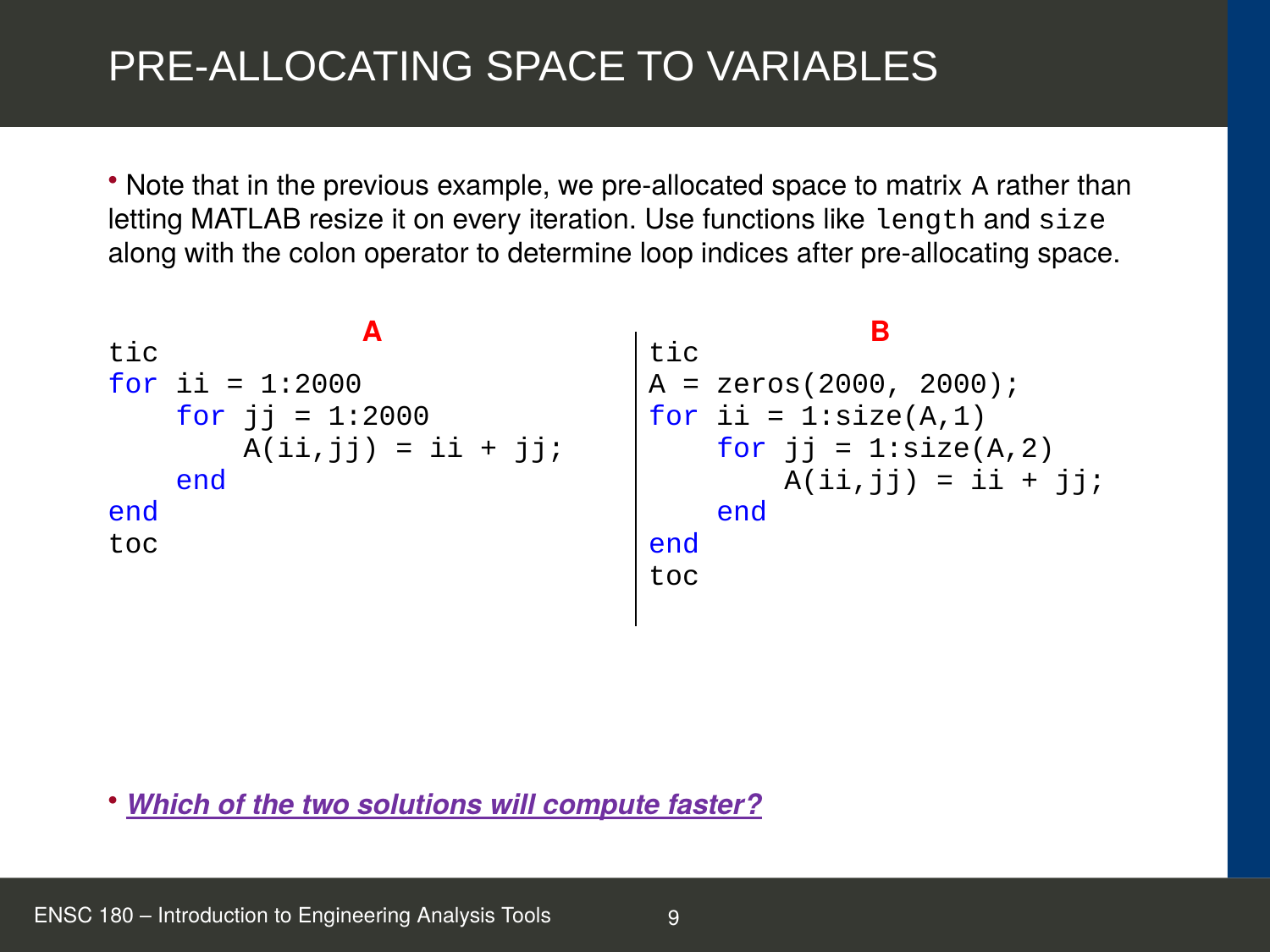

# PRE-ALLOCATING SPACE TO VARIABLES
 Note that in the previous example, we pre-allocated space to matrix A rather than letting MATLAB resize it on every iteration. Use functions like length and size along with the colon operator to determine loop indices after pre-allocating space.

		A				B

 Which of the two solutions will compute faster?
| tic for ii = 1:2000 for jj = 1:2000 A(ii,jj) = ii + jj; end end toc Elapsed time is 12.357 seconds | tic A = zeros(2000, 2000); for ii = 1:size(A,1) for jj = 1:size(A,2) A(ii,jj) = ii + jj; end end toc Elapsed time is 2.261 seconds |
| --- | --- |

ENSC 180 – Introduction to Engineering Analysis Tools